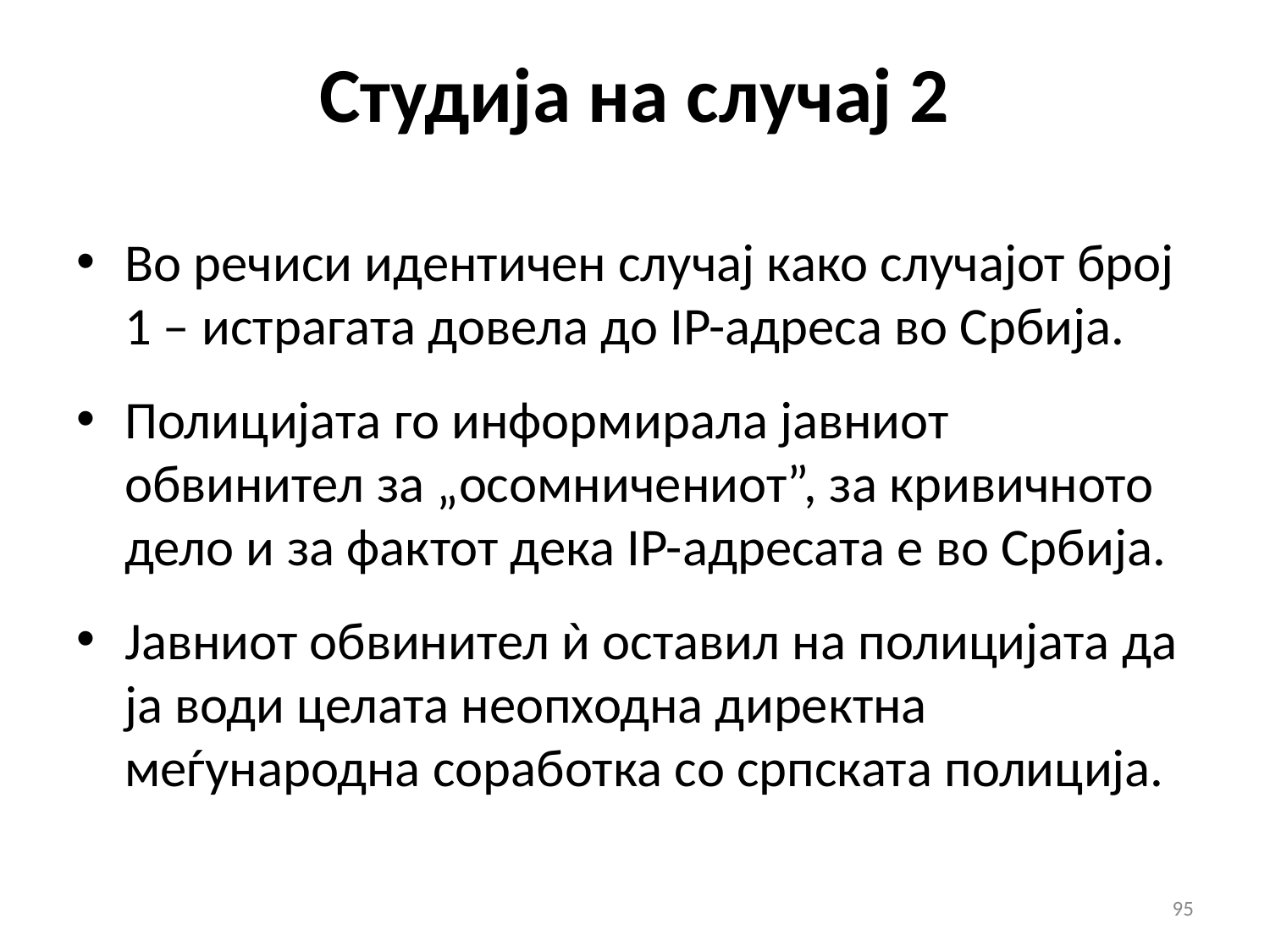

# Студија на случај 2
Во речиси идентичен случај како случајот број 1 – истрагата довела до IP-адреса во Србија.
Полицијата го информирала јавниот обвинител за „осомничениот”, за кривичното дело и за фактот дека IP-адресата е во Србија.
Јавниот обвинител ѝ оставил на полицијата да ја води целата неопходна директна меѓународна соработка со српската полиција.

95